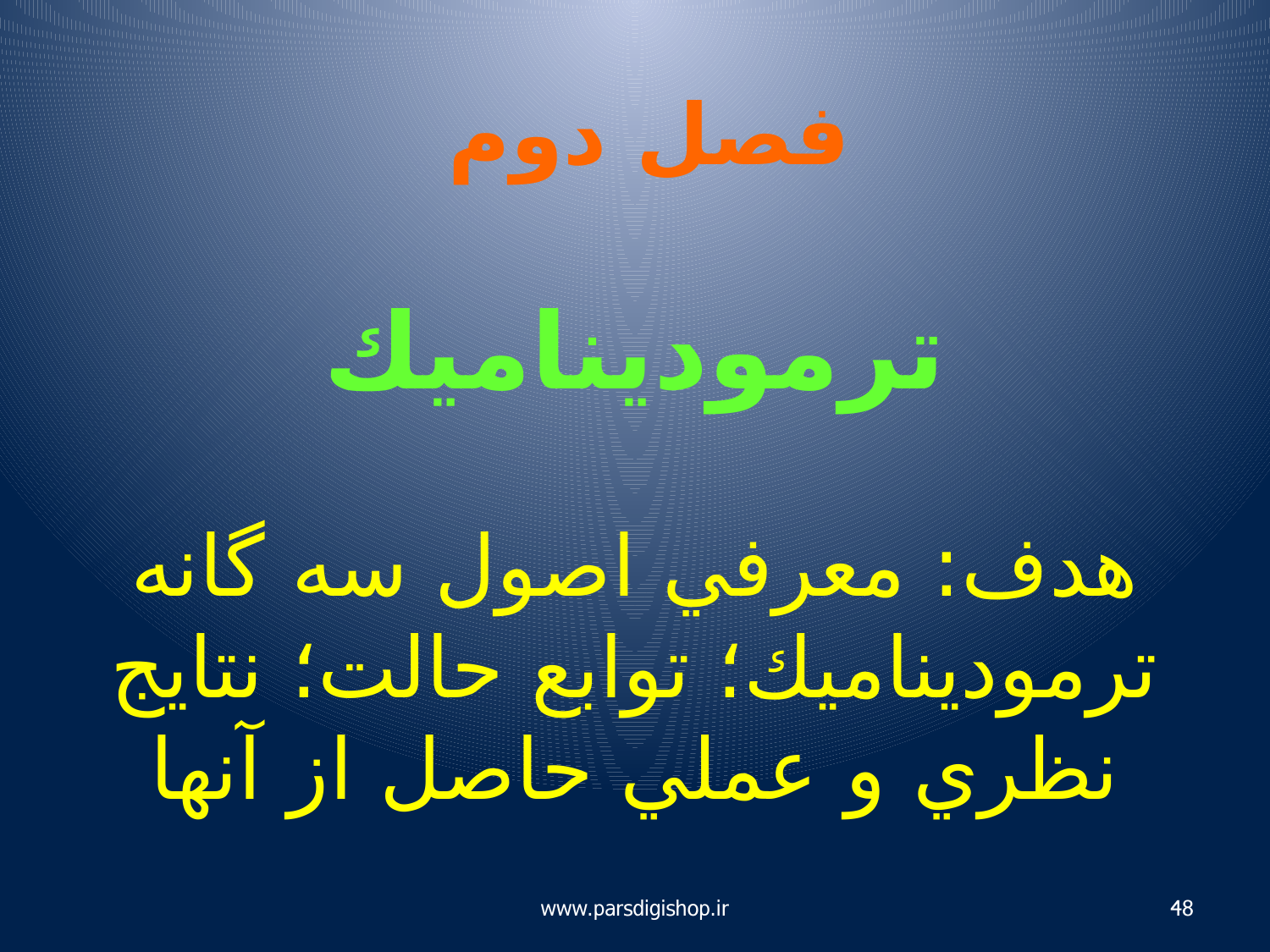

فصل دوم

ترموديناميك

هدف: معرفي اصول سه گانه ترموديناميك؛ توابع حالت؛ نتايج نظري و عملي حاصل از آنها
www.parsdigishop.ir
48